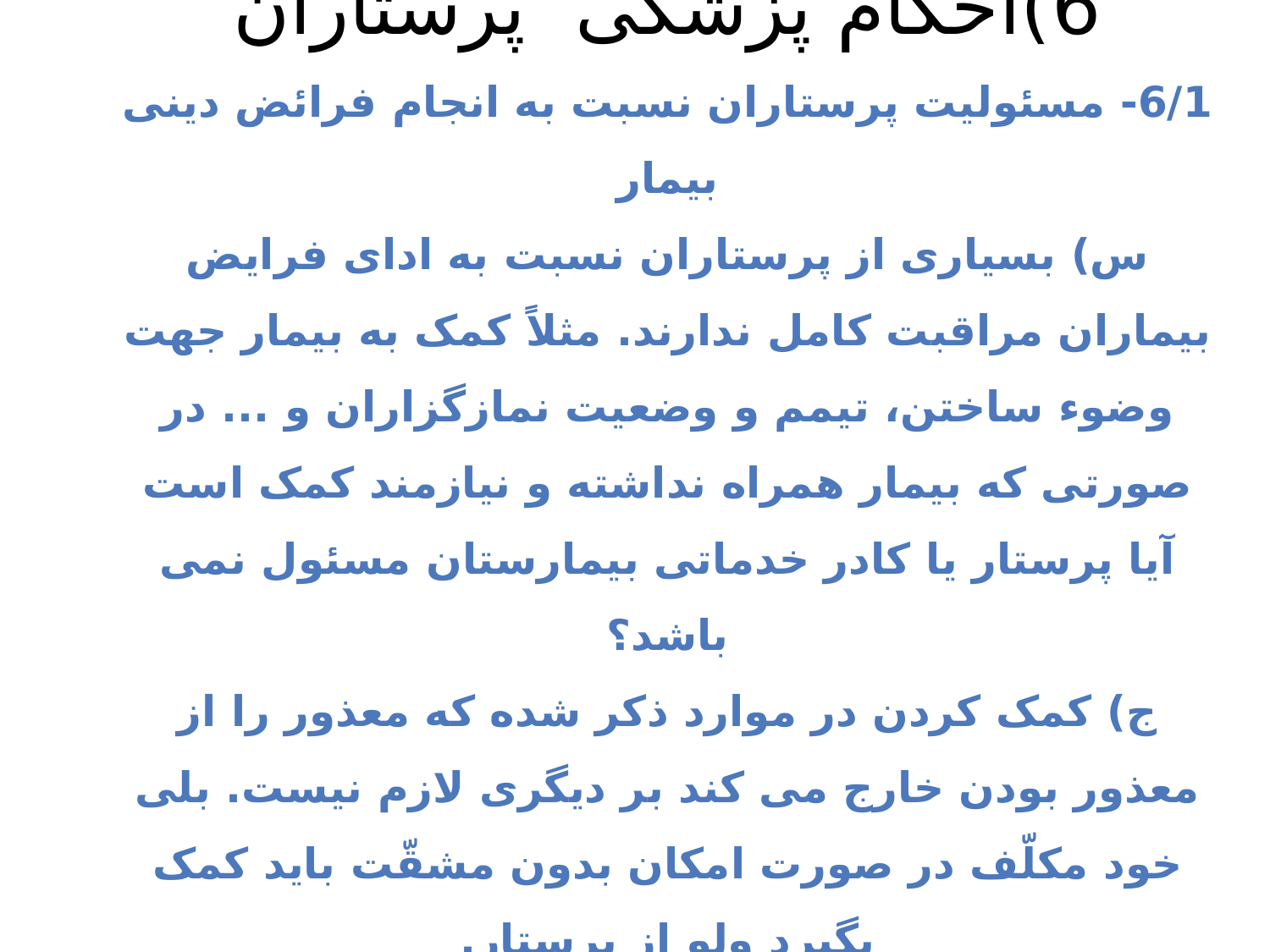

6)احکام پزشکی  پرستاران
6/1- مسئولیت پرستاران نسبت به انجام فرائض دینی بیمار
س) بسیاری از پرستاران نسبت به ادای فرایض بیماران مراقبت کامل ندارند. مثلاً کمک به بیمار جهت وضوء ساختن، تیمم و وضعیت نمازگزاران و ... در صورتی که بیمار همراه نداشته و نیازمند کمک است آیا پرستار یا کادر خدماتی بیمارستان مسئول نمی باشد؟
ج) کمک کردن در موارد ذکر شده که معذور را از معذور بودن خارج می کند بر دیگری لازم نیست. بلی خود مکلّف در صورت امکان بدون مشقّت باید کمک بگیرد ولو از پرستار.